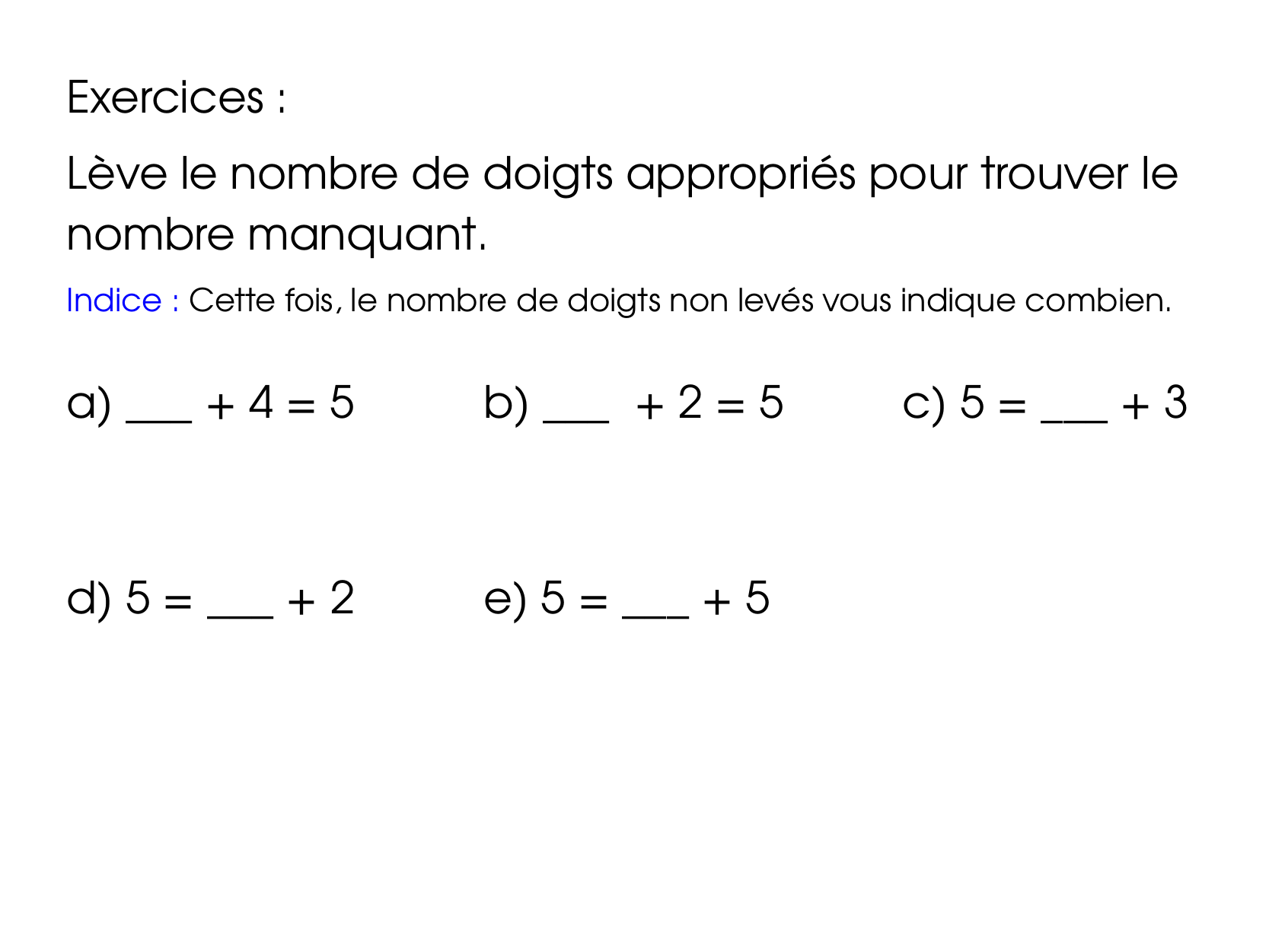

Exercices :
Lève le nombre de doigts appropriés pour trouver le nombre manquant.
Indice : Cette fois, le nombre de doigts non levés vous indique combien.
a) ___ + 4 = 5
b) ___  + 2 = 5
c) 5 = ___ + 3
d) 5 = ___ + 2
e) 5 = ___ + 5